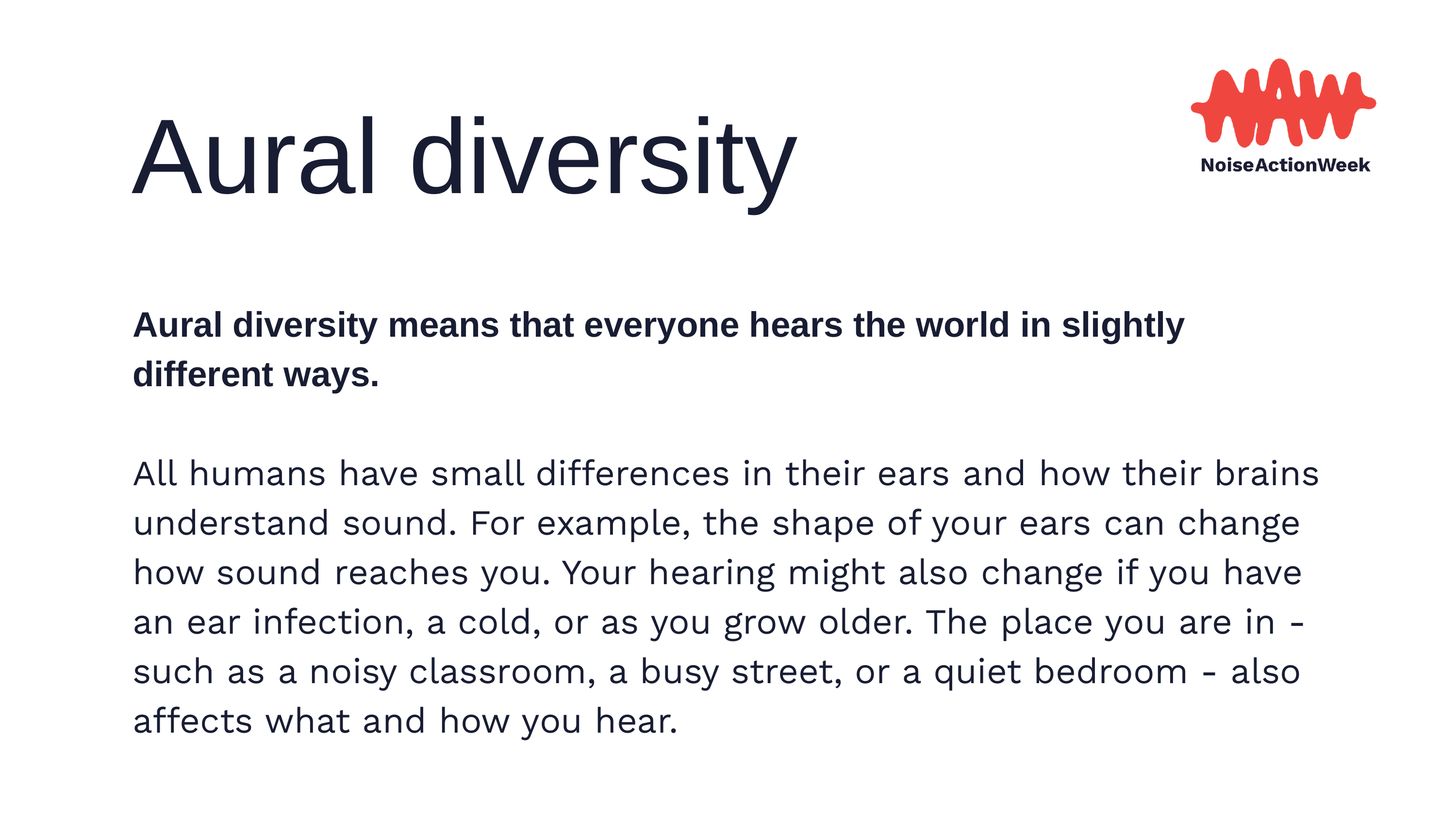

Aural diversity
Aural diversity means that everyone hears the world in slightly different ways.

All humans have small differences in their ears and how their brains understand sound. For example, the shape of your ears can change how sound reaches you. Your hearing might also change if you have an ear infection, a cold, or as you grow older. The place you are in - such as a noisy classroom, a busy street, or a quiet bedroom - also affects what and how you hear.